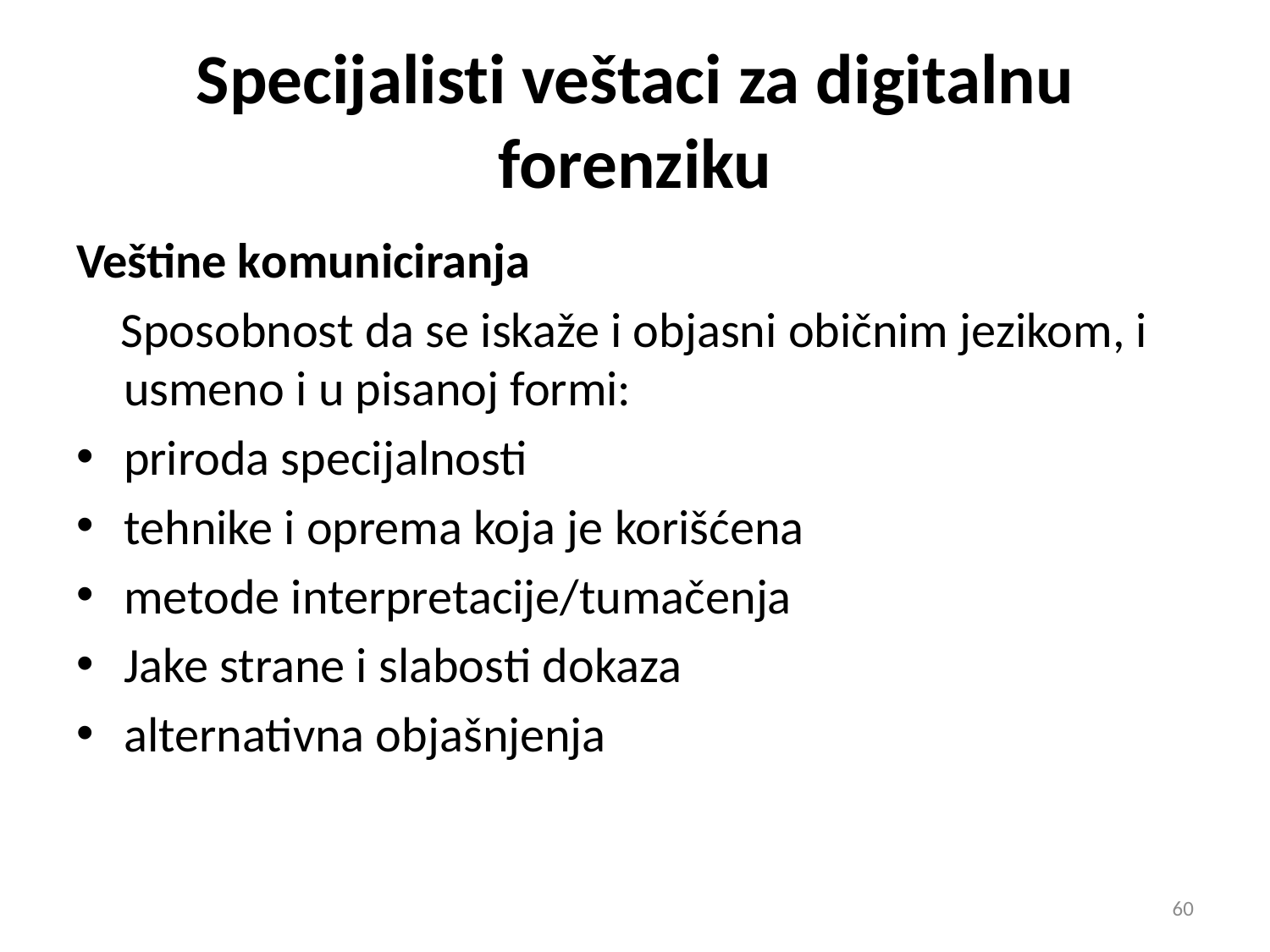

# Specijalisti veštaci za digitalnu forenziku
Veštine komuniciranja
    Sposobnost da se iskaže i objasni običnim jezikom, i usmeno i u pisanoj formi:
priroda specijalnosti
tehnike i oprema koja je korišćena
metode interpretacije/tumačenja
Jake strane i slabosti dokaza
alternativna objašnjenja

60